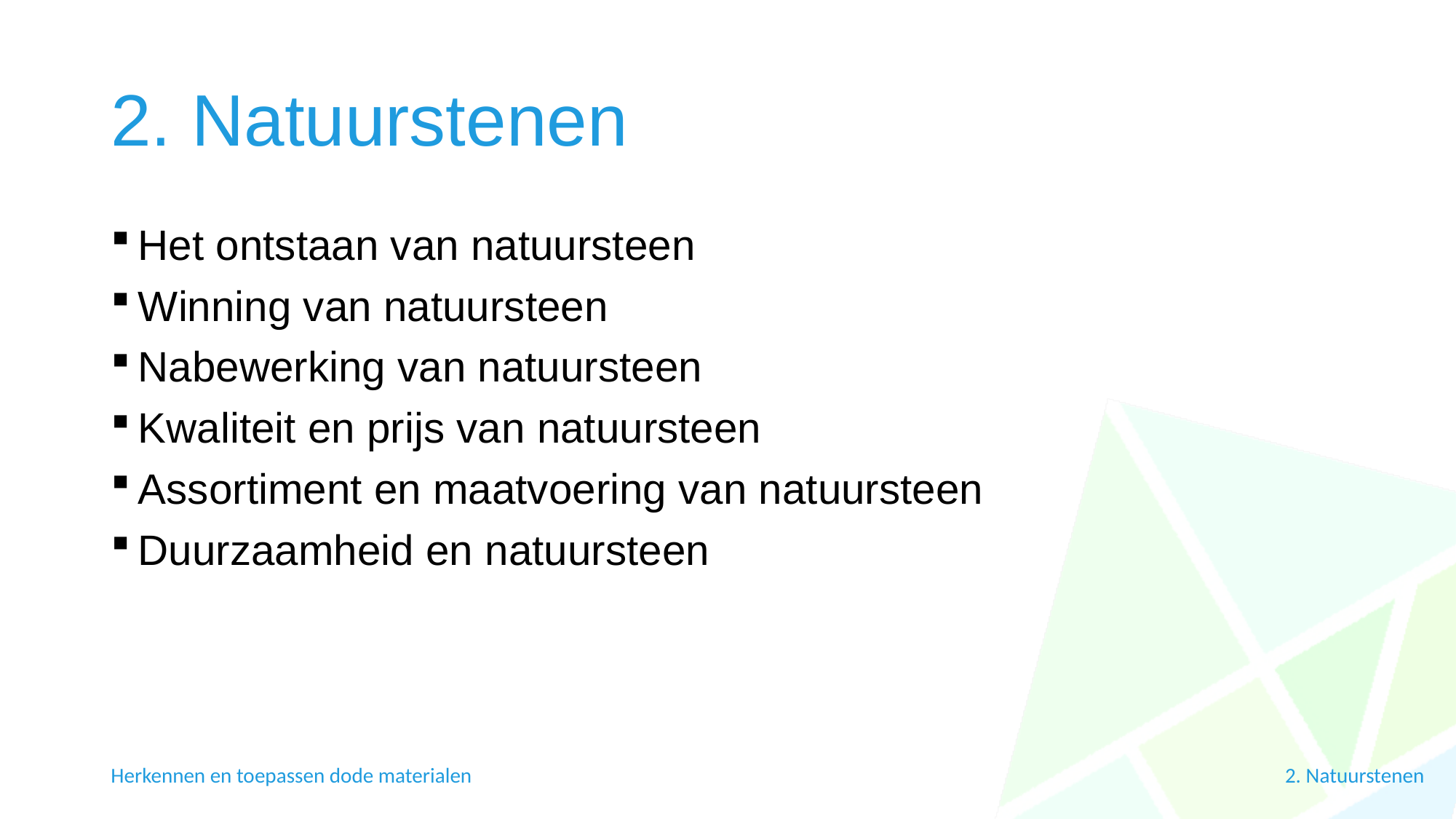

# 2. Natuurstenen
Het ontstaan van natuursteen
Winning van natuursteen
Nabewerking van natuursteen
Kwaliteit en prijs van natuursteen
Assortiment en maatvoering van natuursteen
Duurzaamheid en natuursteen

Herkennen en toepassen dode materialen
2. Natuurstenen